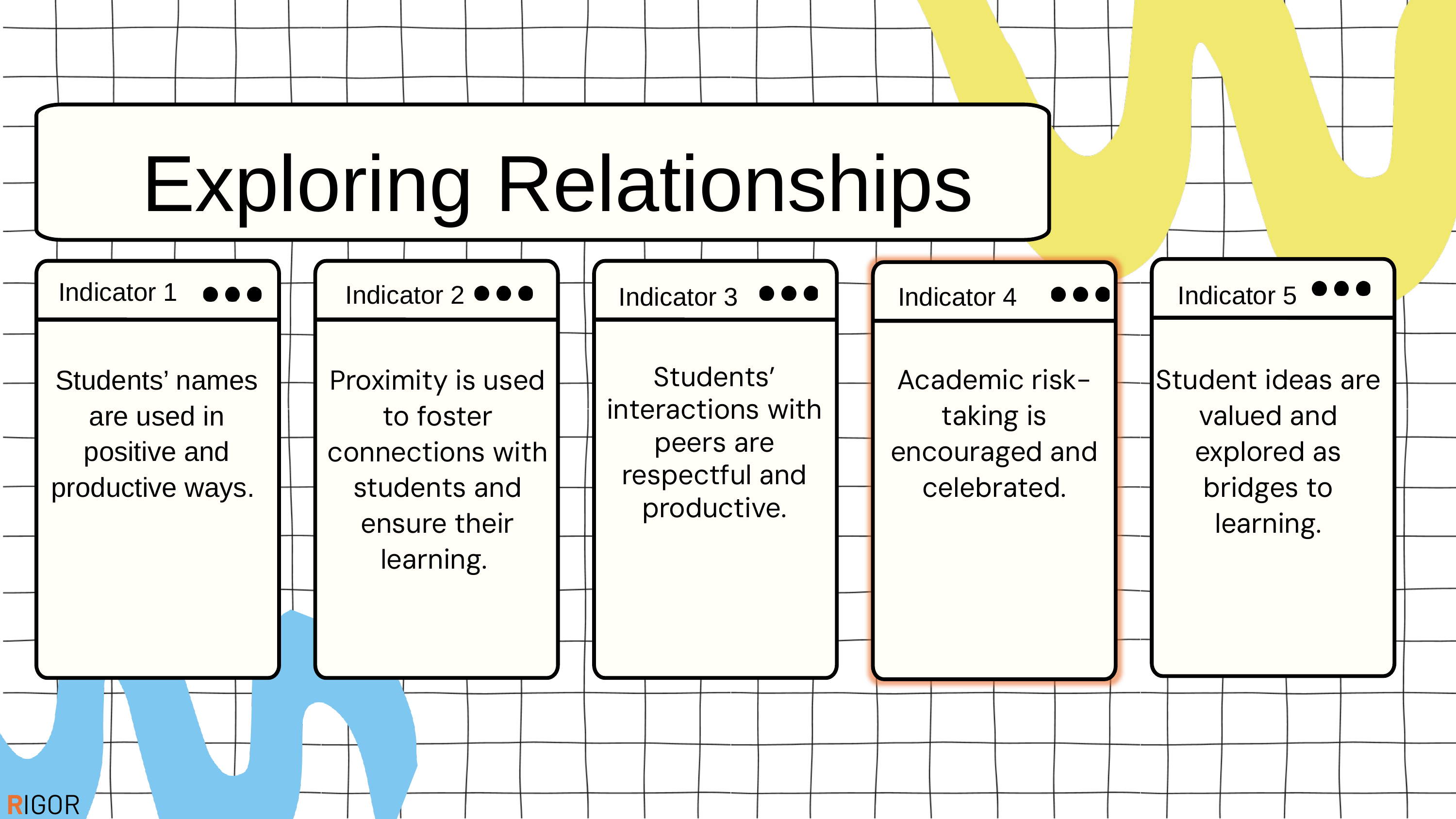

Exploring Relationships

Indicator 1
Indicator 2
Indicator 5
Indicator 4
Indicator 3

Students’ interactions with peers are respectful and productive.
Academic risk-taking is encouraged and celebrated.
Student ideas are valued and explored as bridges to learning.
Students’ names are used in positive and productive ways.
Proximity is used to foster connections with students and ensure their learning.

RIGOR